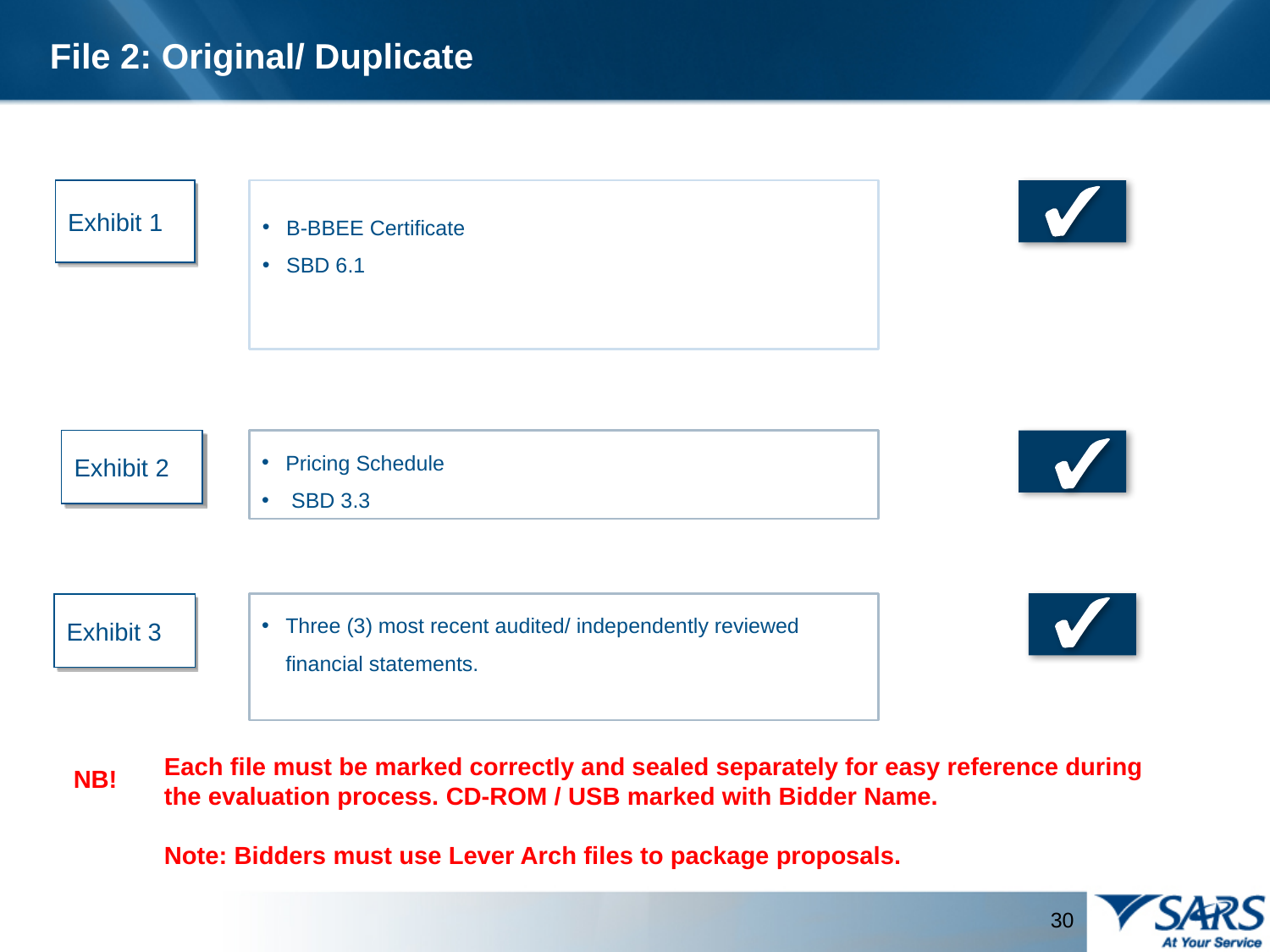

File 2: Original/ Duplicate
Exhibit 1

B-BBEE Certificate
SBD 6.1

Exhibit 2
Pricing Schedule
 SBD 3.3

Three (3) most recent audited/ independently reviewed financial statements.

Exhibit 3

Each file must be marked correctly and sealed separately for easy reference during the evaluation process. CD-ROM / USB marked with Bidder Name.

Note: Bidders must use Lever Arch files to package proposals.
NB!
30